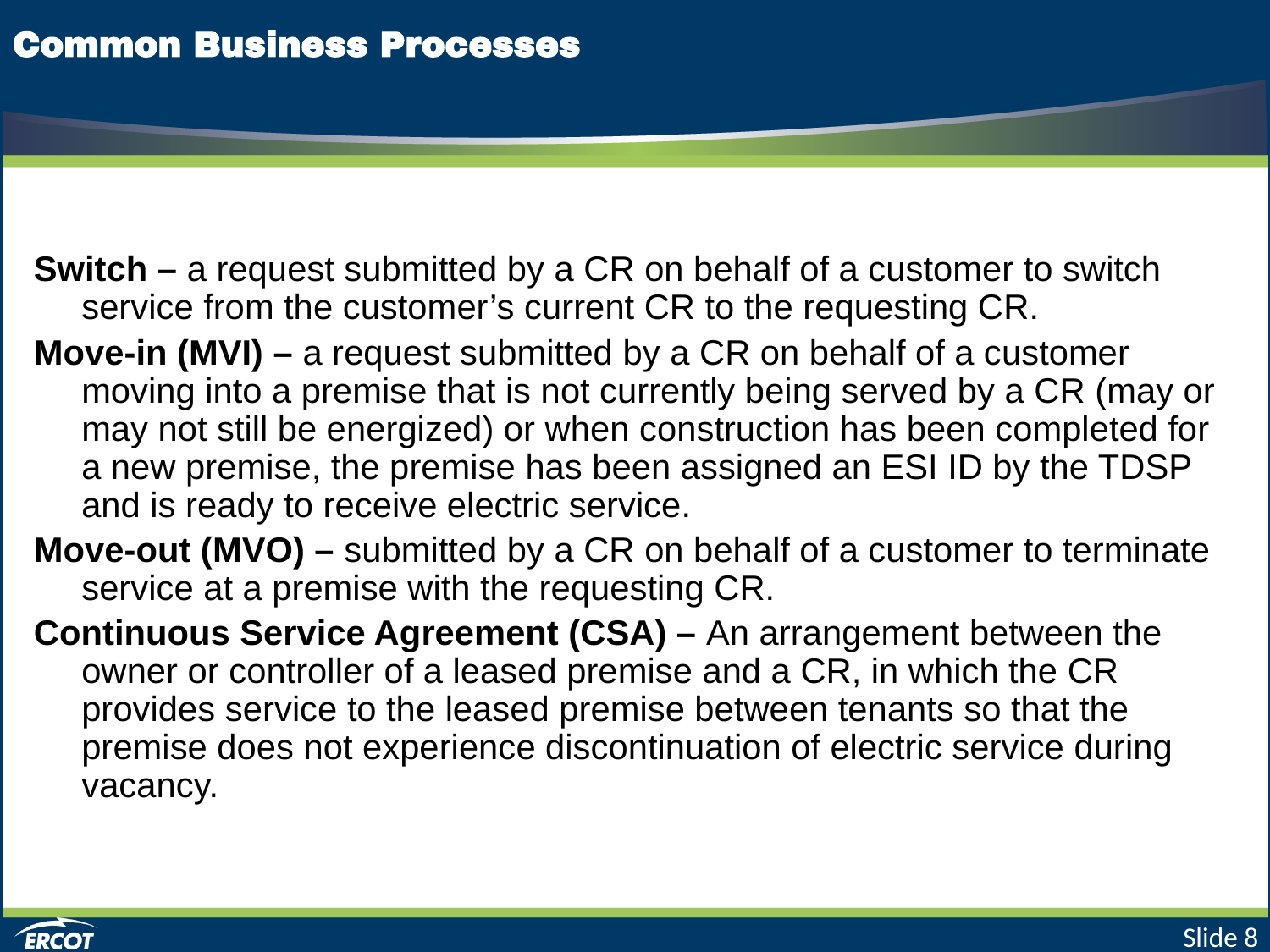

# Common Business Processes
Switch – a request submitted by a CR on behalf of a customer to switch service from the customer’s current CR to the requesting CR.
Move-in (MVI) – a request submitted by a CR on behalf of a customer moving into a premise that is not currently being served by a CR (may or may not still be energized) or when construction has been completed for a new premise, the premise has been assigned an ESI ID by the TDSP and is ready to receive electric service.
Move-out (MVO) – submitted by a CR on behalf of a customer to terminate service at a premise with the requesting CR.
Continuous Service Agreement (CSA) – An arrangement between the owner or controller of a leased premise and a CR, in which the CR provides service to the leased premise between tenants so that the premise does not experience discontinuation of electric service during vacancy.